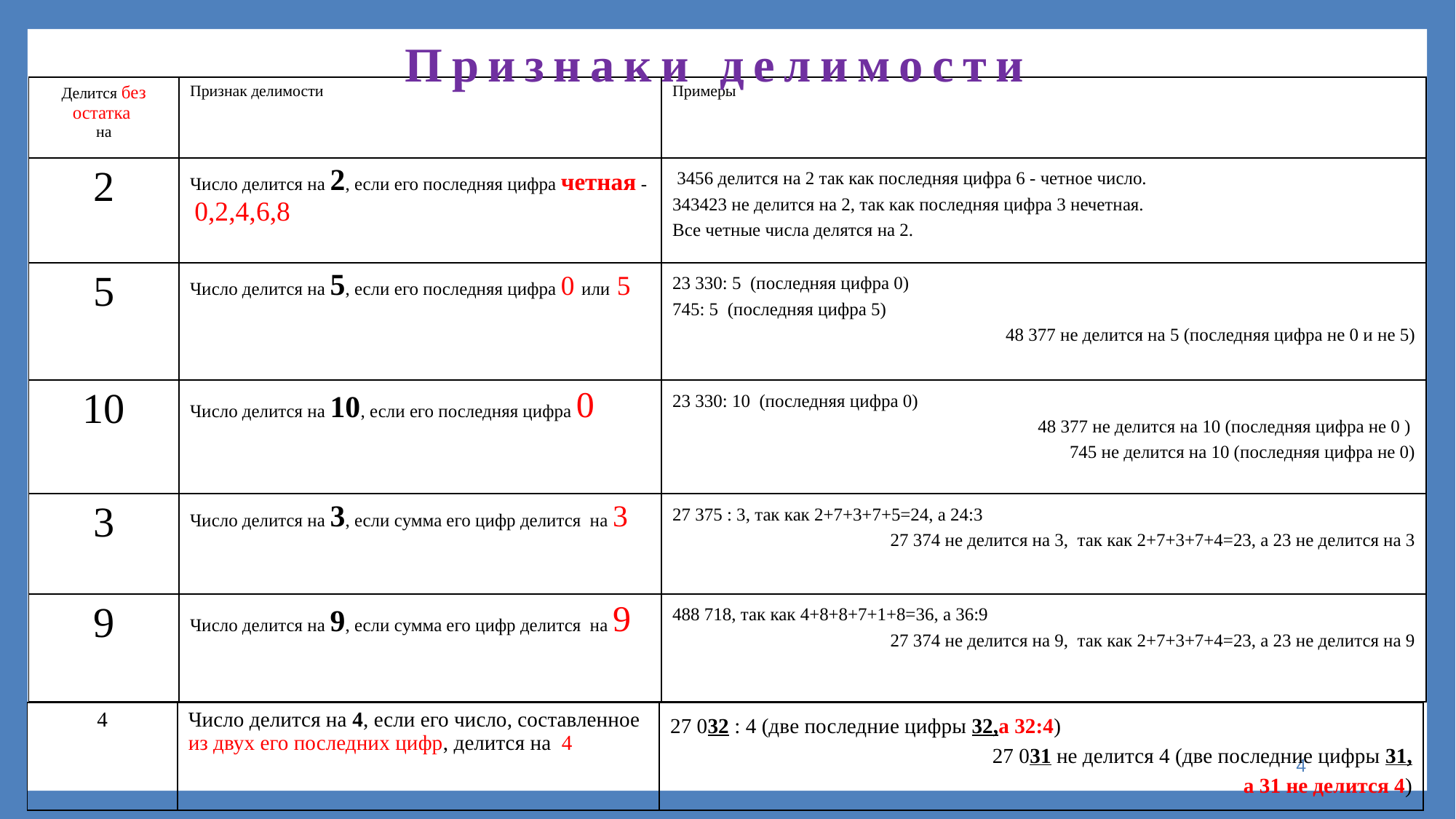

Признаки делимости
| Делится без остатка на | Признак делимости | Примеры |
| --- | --- | --- |
| 2 | Число делится на 2, если его последняя цифра четная - 0,2,4,6,8 | 3456 делится на 2 так как последняя цифра 6 - четное число. 343423 не делится на 2, так как последняя цифра 3 нечетная. Все четные числа делятся на 2. |
| 5 | Число делится на 5, если его последняя цифра 0 или 5 | 23 330: 5 (последняя цифра 0) 745: 5 (последняя цифра 5) 48 377 не делится на 5 (последняя цифра не 0 и не 5) |
| 10 | Число делится на 10, если его последняя цифра 0 | 23 330: 10 (последняя цифра 0) 48 377 не делится на 10 (последняя цифра не 0 ) 745 не делится на 10 (последняя цифра не 0) |
| 3 | Число делится на 3, если сумма его цифр делится на 3 | 27 375 : 3, так как 2+7+3+7+5=24, а 24:3 27 374 не делится на 3, так как 2+7+3+7+4=23, а 23 не делится на 3 |
| 9 | Число делится на 9, если сумма его цифр делится на 9 | 488 718, так как 4+8+8+7+1+8=36, а 36:9 27 374 не делится на 9, так как 2+7+3+7+4=23, а 23 не делится на 9 |
| 4 | Число делится на 4, если его число, составленное из двух его последних цифр, делится на 4 | 27 032 : 4 (две последние цифры 32,а 32:4) 27 031 не делится 4 (две последние цифры 31, а 31 не делится 4) |
| --- | --- | --- |
4